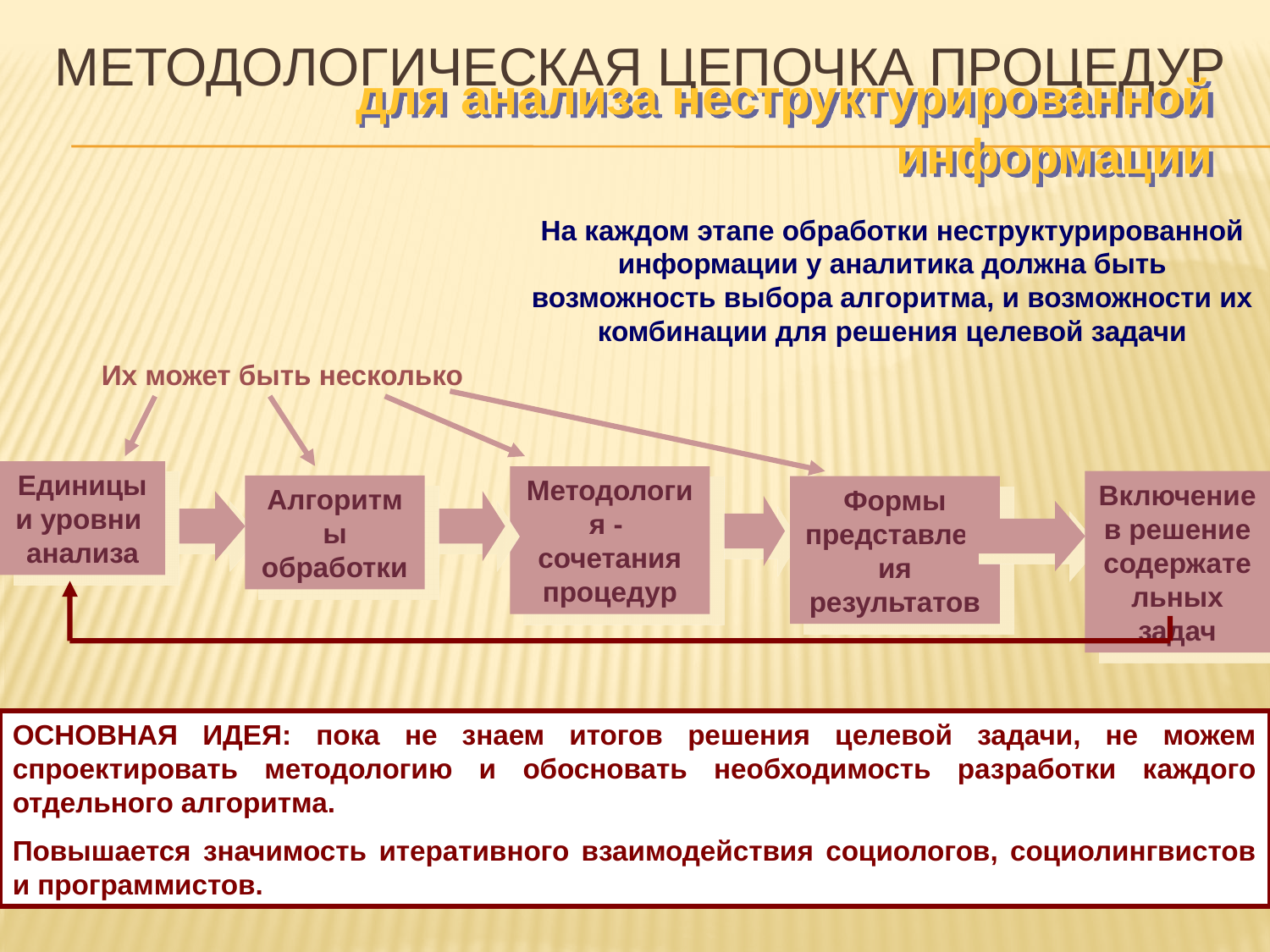

# Методологическая цепочка процедур
для анализа неструктурированной информации
На каждом этапе обработки неструктурированной информации у аналитика должна быть возможность выбора алгоритма, и возможности их комбинации для решения целевой задачи
Их может быть несколько

Единицы и уровни  анализа
Методология -  сочетания процедур
Включение в решение содержательных задач
Алгоритмы обработки
Формы представления результатов

ОСНОВНАЯ ИДЕЯ: пока не знаем итогов решения целевой задачи, не можем спроектировать методологию и обосновать необходимость разработки каждого отдельного алгоритма.
Повышается значимость итеративного взаимодействия социологов, социолингвистов и программистов.